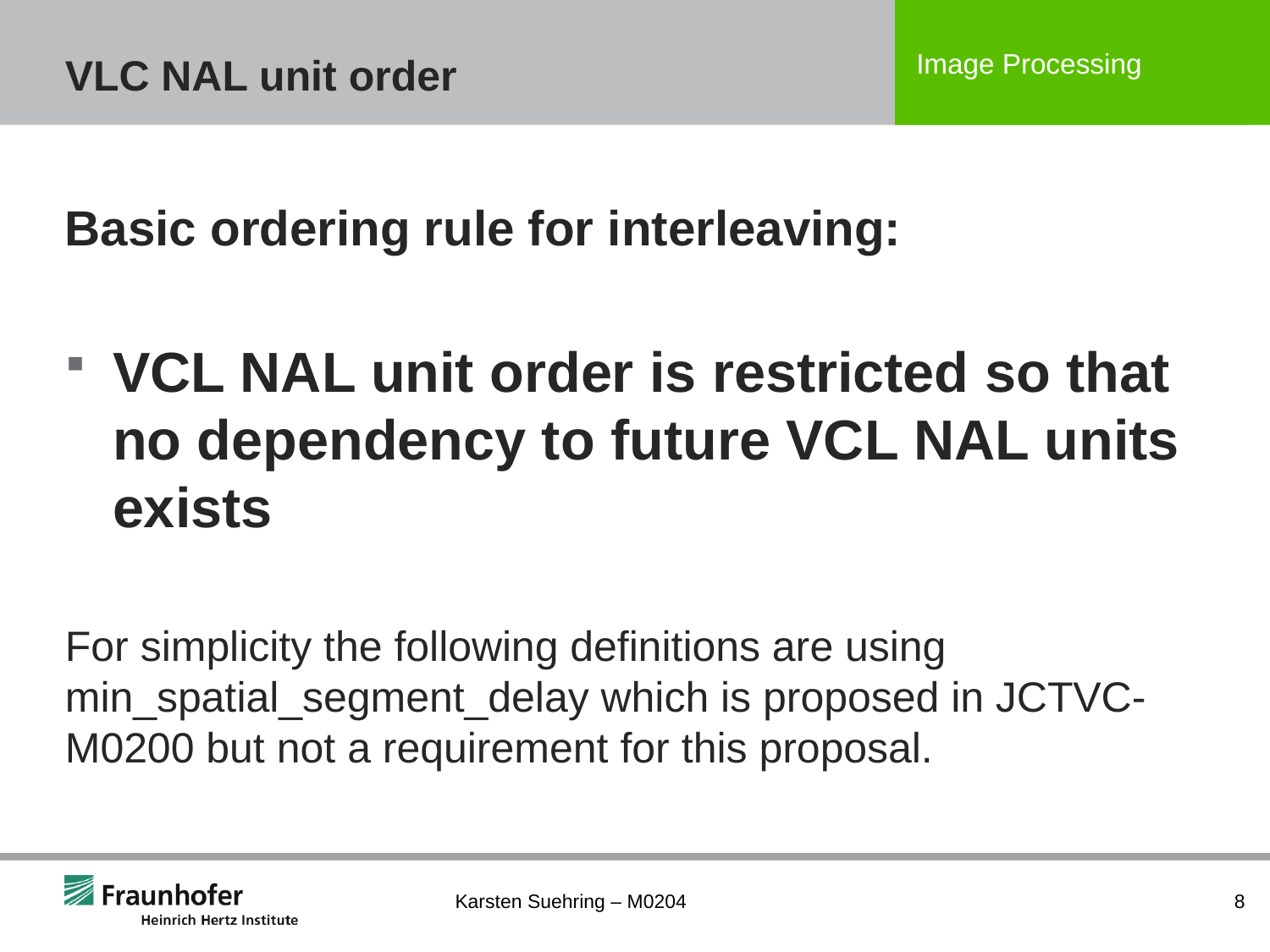

# VLC NAL unit order
Basic ordering rule for interleaving:

VCL NAL unit order is restricted so that no dependency to future VCL NAL units exists

For simplicity the following definitions are using min_spatial_segment_delay which is proposed in JCTVC-M0200 but not a requirement for this proposal.

Karsten Suehring – M0204
8